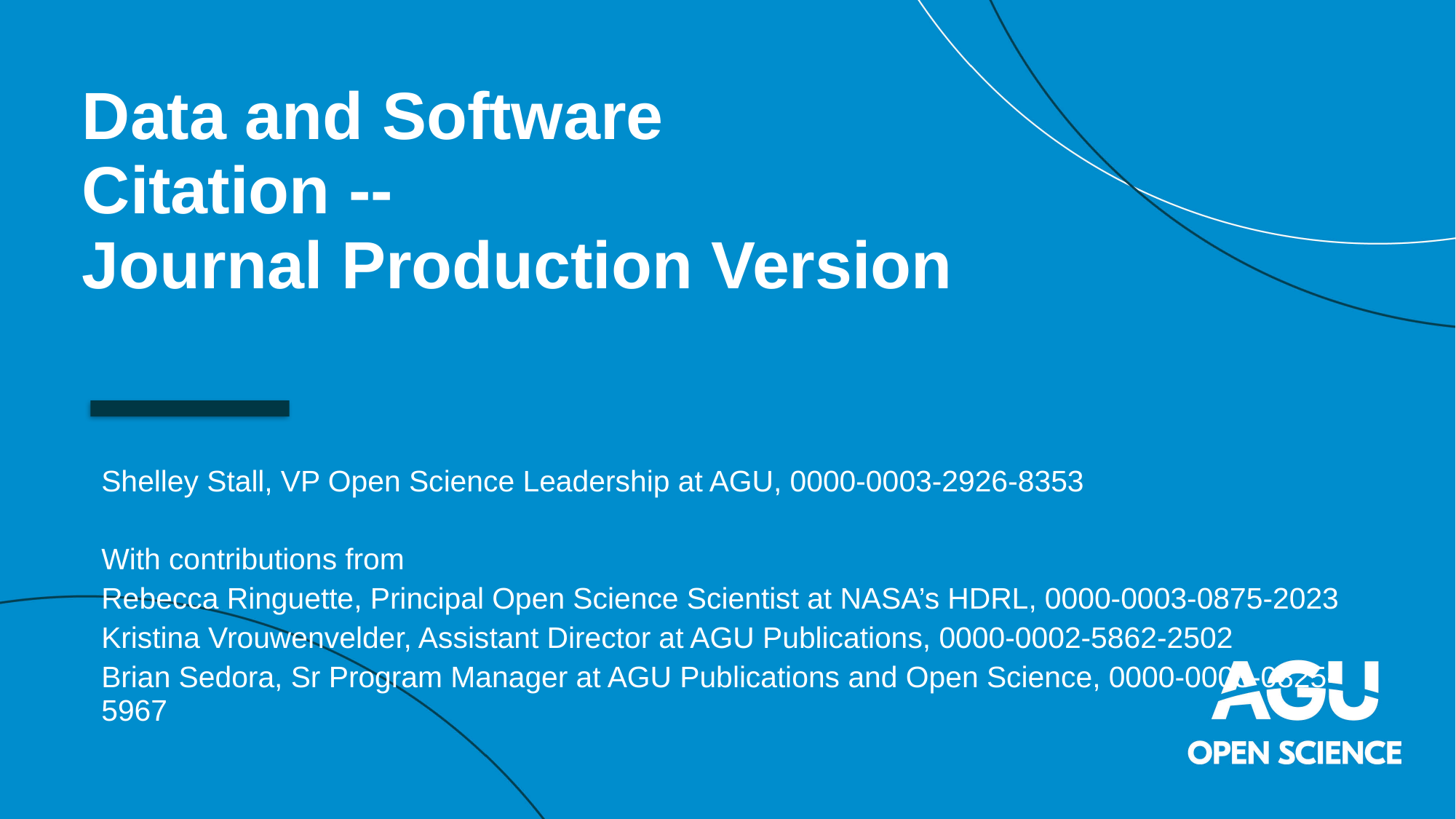

# Data and Software Citation -- Journal Production Version
Shelley Stall, VP Open Science Leadership at AGU, 0000-0003-2926-8353

With contributions from
Rebecca Ringuette, Principal Open Science Scientist at NASA’s HDRL, 0000-0003-0875-2023
Kristina Vrouwenvelder, Assistant Director at AGU Publications, 0000-0002-5862-2502
Brian Sedora, Sr Program Manager at AGU Publications and Open Science, 0000-0003-0825-5967